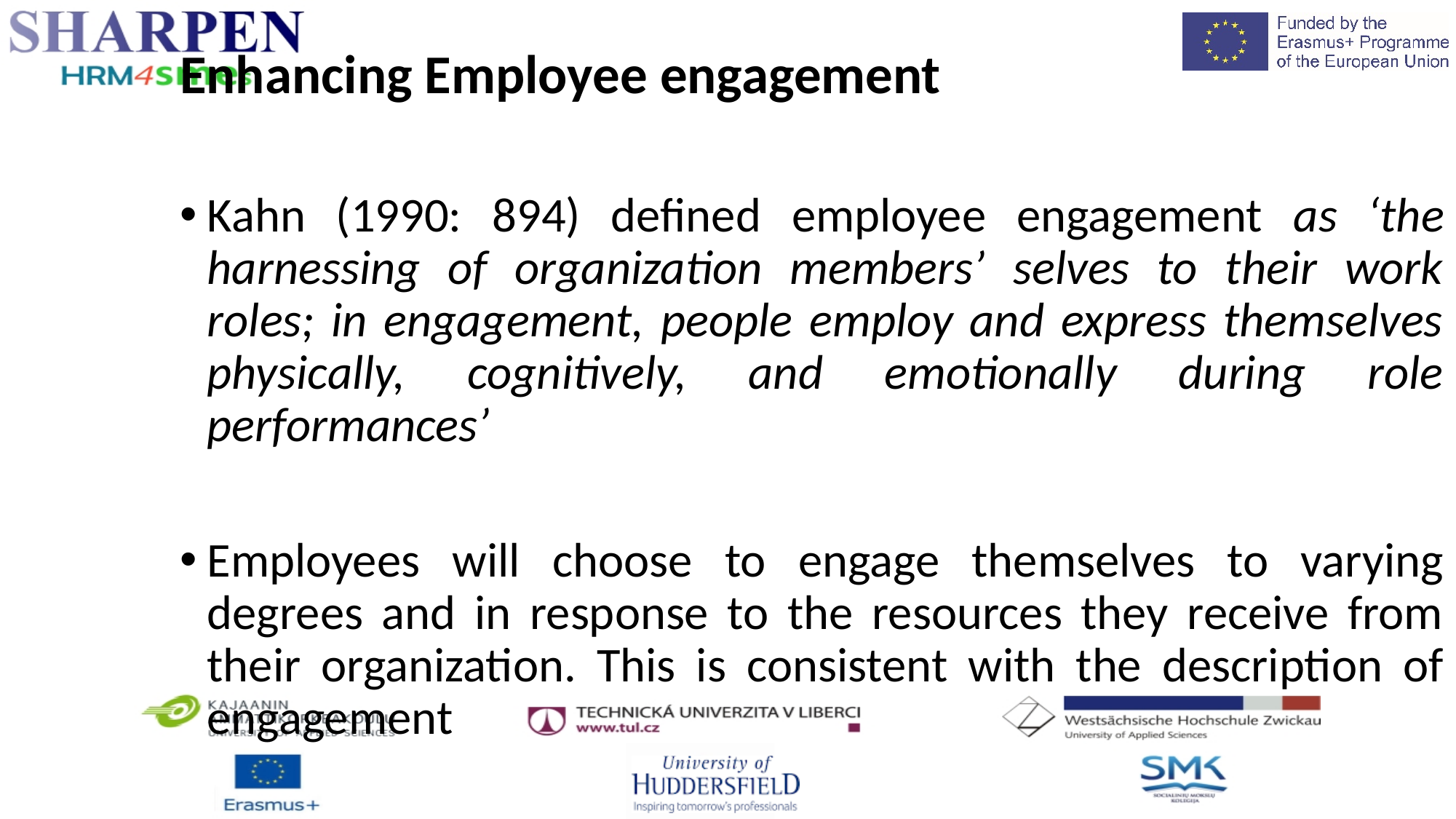

Enhancing Employee engagement

Kahn (1990: 894) defined employee engagement as ‘the harnessing of organization members’ selves to their work roles; in engagement, people employ and express themselves physically, cognitively, and emotionally during role performances’

Employees will choose to engage themselves to varying degrees and in response to the resources they receive from their organization. This is consistent with the description of engagement